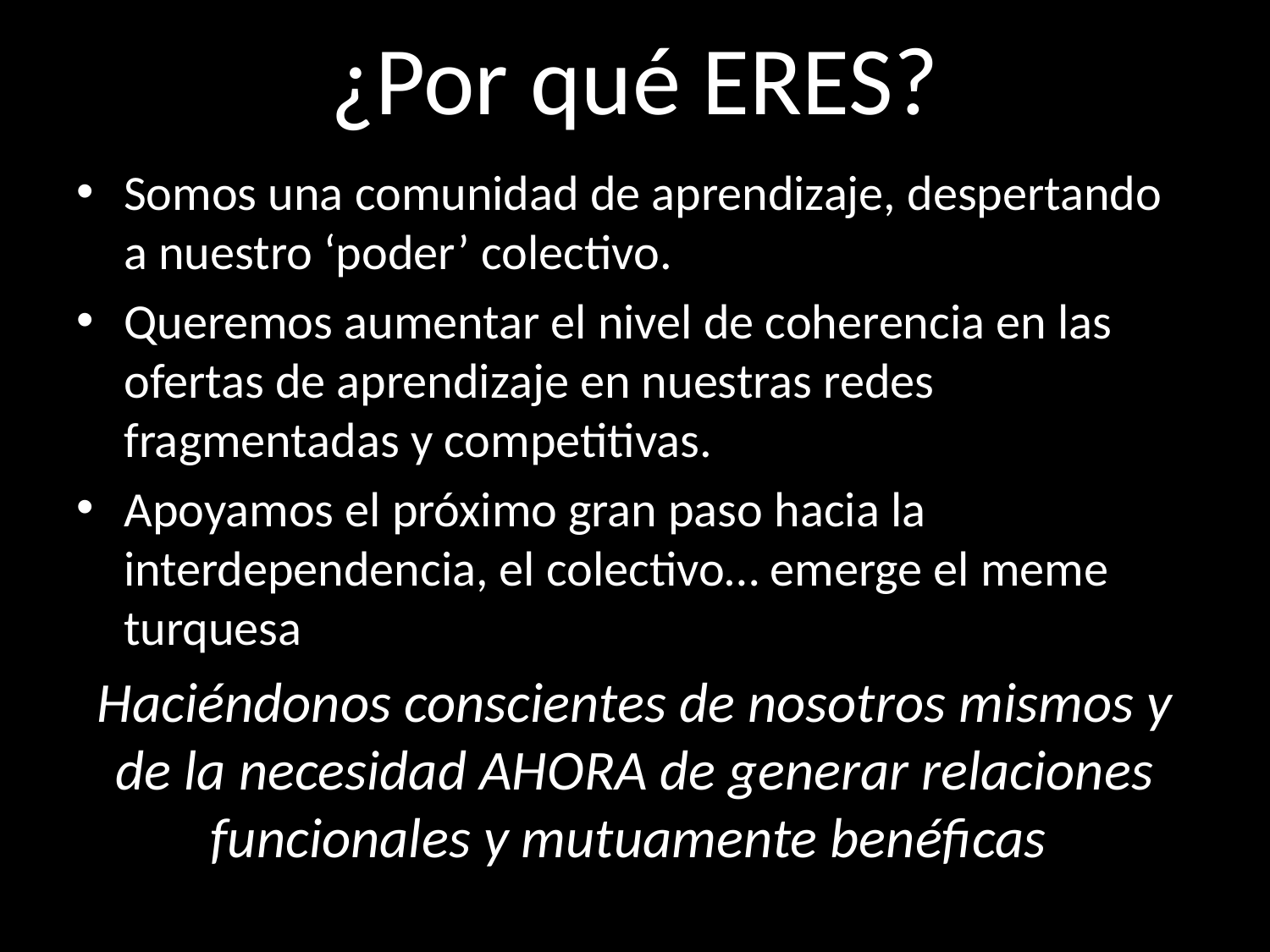

¿Por qué ERES?
Somos una comunidad de aprendizaje, despertando a nuestro ‘poder’ colectivo.
Queremos aumentar el nivel de coherencia en las ofertas de aprendizaje en nuestras redes fragmentadas y competitivas.
Apoyamos el próximo gran paso hacia la interdependencia, el colectivo… emerge el meme turquesa
Haciéndonos conscientes de nosotros mismos y de la necesidad AHORA de generar relaciones funcionales y mutuamente benéficas